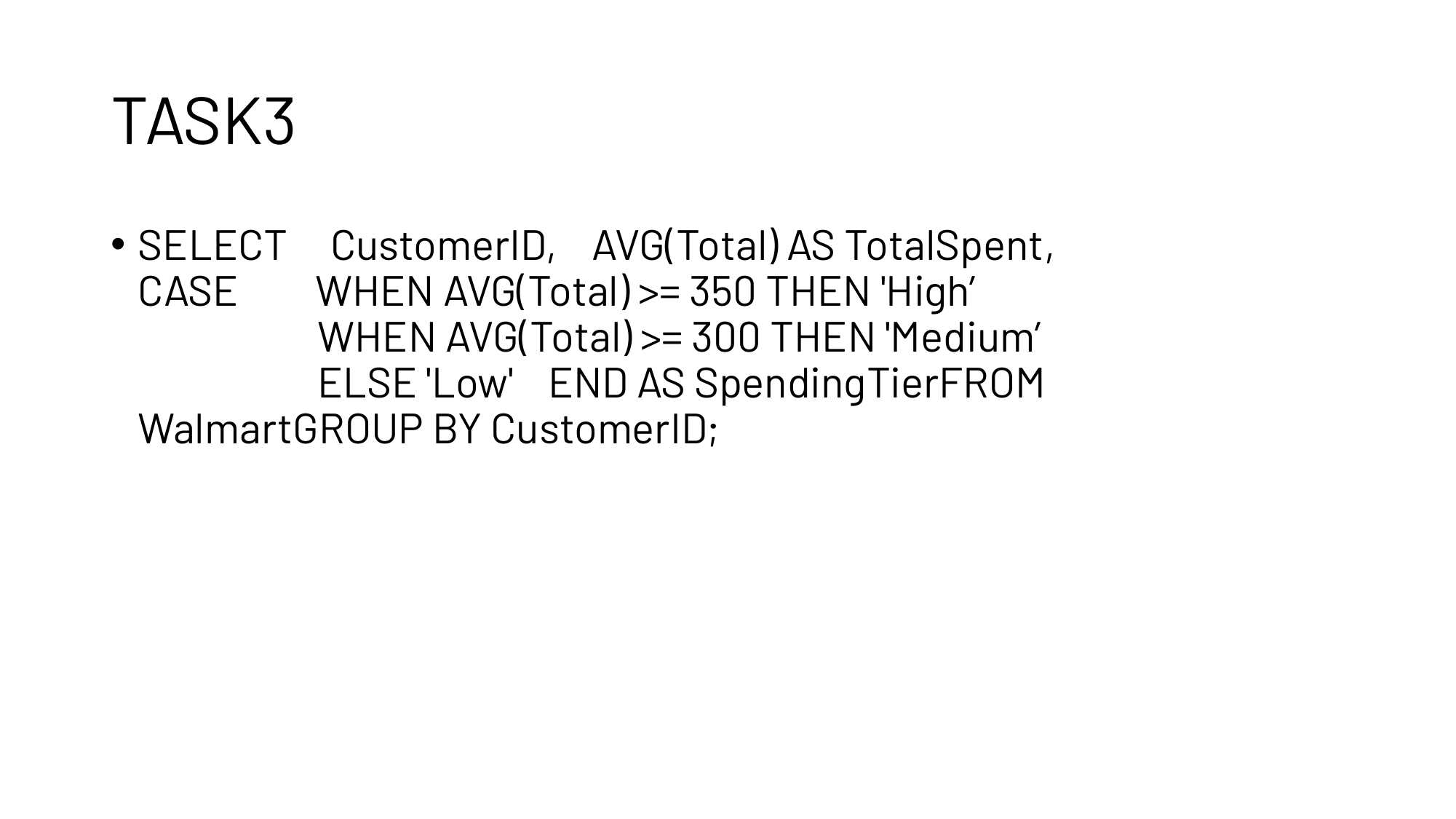

# TASK3
SELECT     CustomerID,    AVG(Total) AS TotalSpent,
CASE         WHEN AVG(Total) >= 350 THEN 'High’
                     WHEN AVG(Total) >= 300 THEN 'Medium’
                     ELSE 'Low'    END AS SpendingTierFROM           WalmartGROUP BY CustomerID;